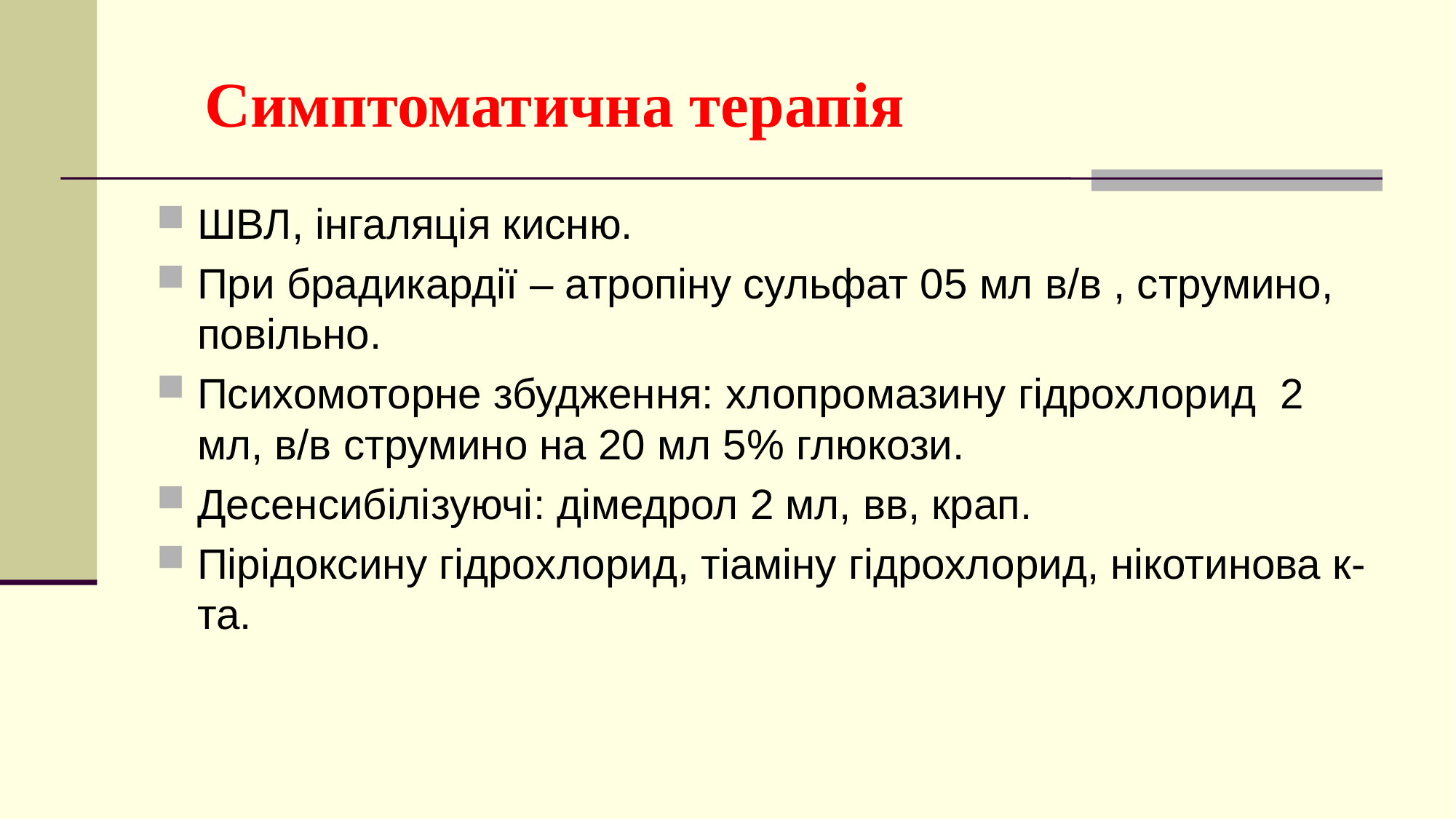

# Симптоматична терапія
ШВЛ, інгаляція кисню.
При брадикардії – атропіну сульфат 05 мл в/в , струмино, повільно.
Психомоторне збудження: хлопромазину гідрохлорид  2 мл, в/в струмино на 20 мл 5% глюкози.
Десенсибілізуючі: дімедрол 2 мл, вв, крап.
Пірідоксину гідрохлорид, тіаміну гідрохлорид, нікотинова к-та.